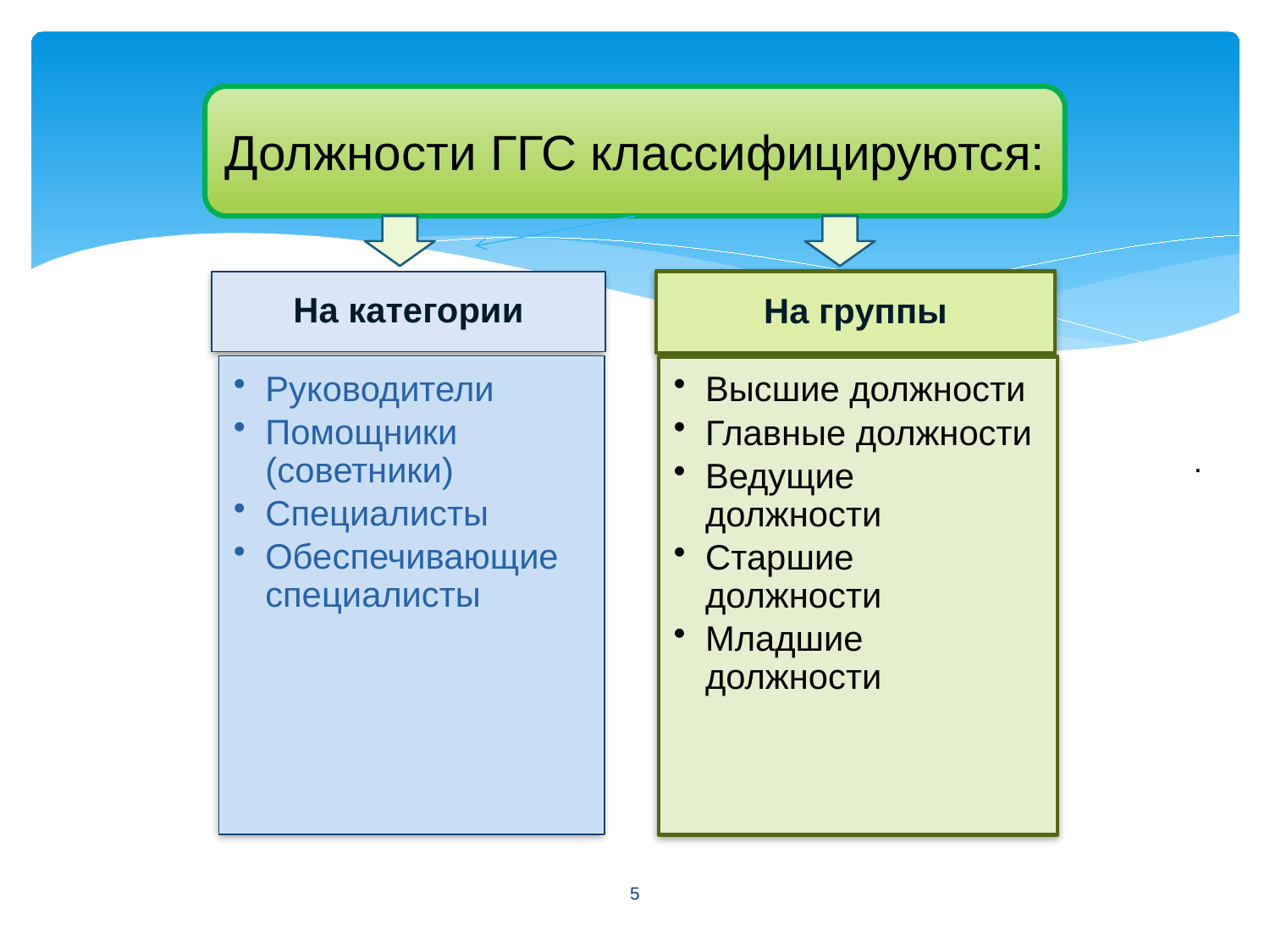

Должности ГГС классифицируются:

На категории
Руководители
Помощники (советники)
Специалисты
Обеспечивающие специалисты
На группы
Высшие должности
Главные должности
Ведущие должности
Старшие должности
Младшие должности
.
5